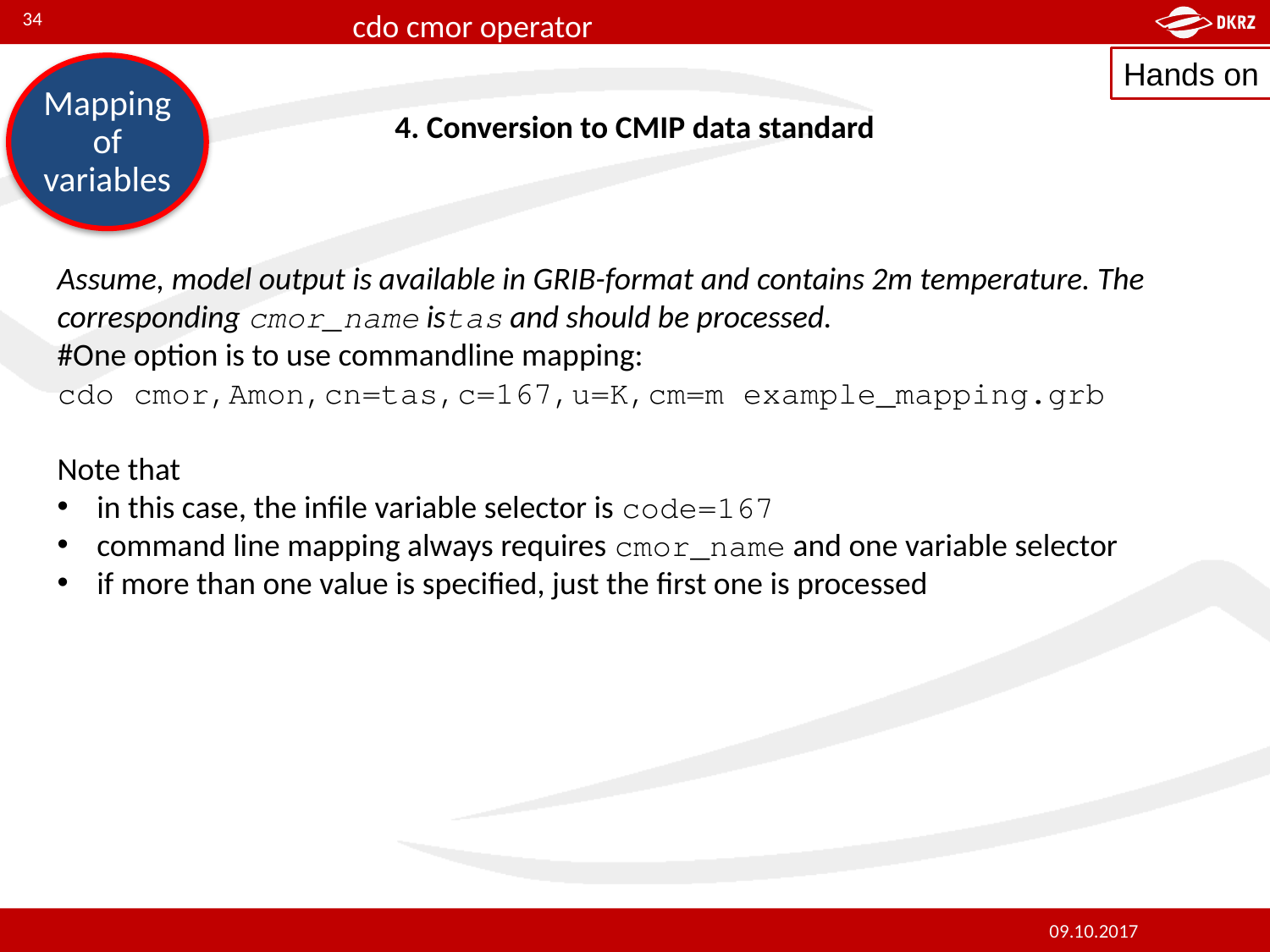

34

Mapping of variables
4. Conversion to CMIP data standard

Assume, model output is available in GRIB-format and contains 2m temperature. The corresponding cmor_name istas and should be processed.
#One option is to use commandline mapping:
cdo cmor,Amon,cn=tas,c=167,u=K,cm=m example_mapping.grb

Note that
in this case, the infile variable selector is code=167
command line mapping always requires cmor_name and one variable selector
if more than one value is specified, just the first one is processed
09.10.2017